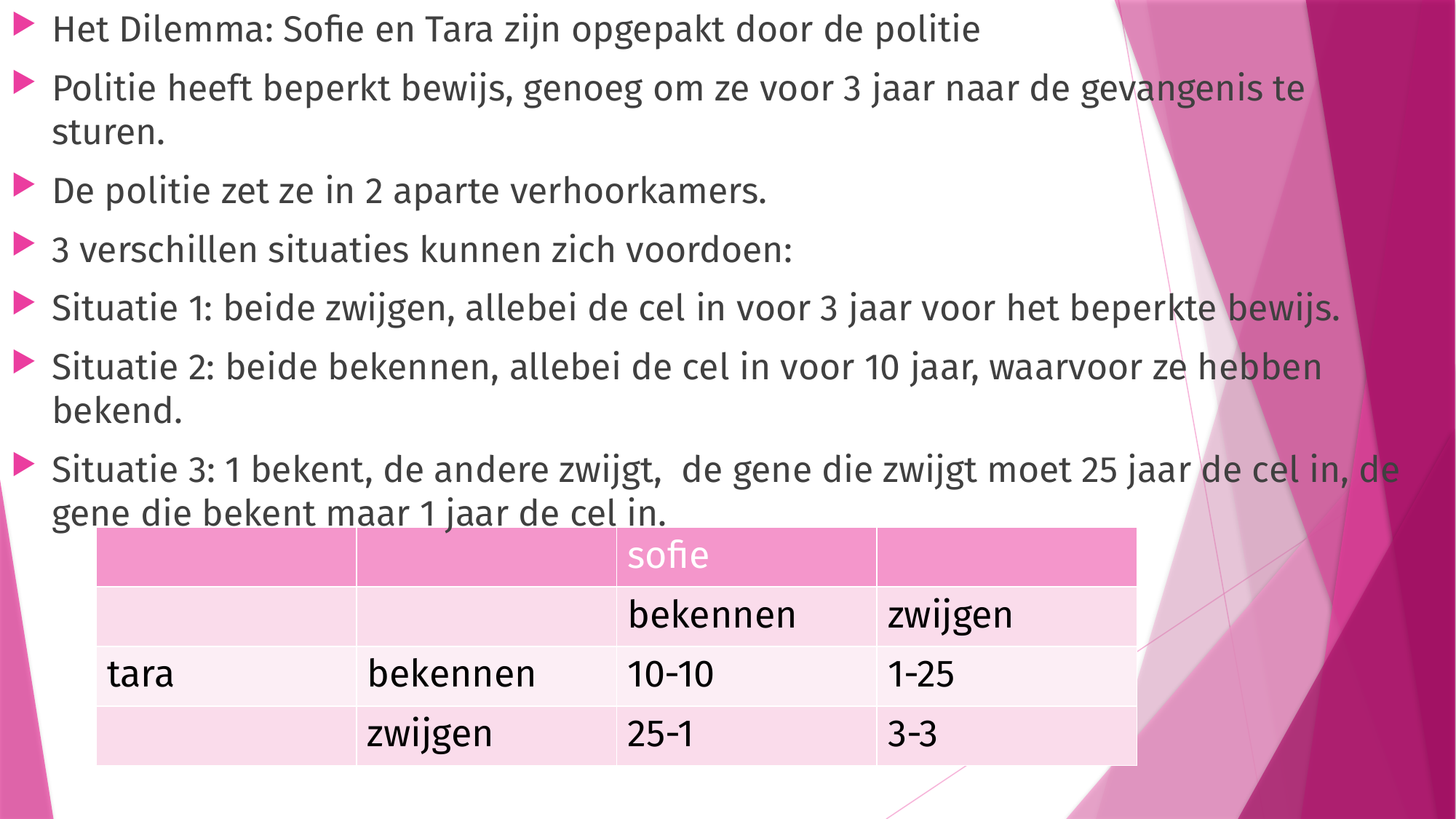

Het Dilemma: Sofie en Tara zijn opgepakt door de politie
Politie heeft beperkt bewijs, genoeg om ze voor 3 jaar naar de gevangenis te sturen.
De politie zet ze in 2 aparte verhoorkamers.
3 verschillen situaties kunnen zich voordoen:
Situatie 1: beide zwijgen, allebei de cel in voor 3 jaar voor het beperkte bewijs.
Situatie 2: beide bekennen, allebei de cel in voor 10 jaar, waarvoor ze hebben bekend.
Situatie 3: 1 bekent, de andere zwijgt,  de gene die zwijgt moet 25 jaar de cel in, de gene die bekent maar 1 jaar de cel in.
|  |  | sofie |  |
| --- | --- | --- | --- |
|  |  | bekennen | zwijgen |
| tara | bekennen | 10-10 | 1-25 |
|  | zwijgen | 25-1 | 3-3 |